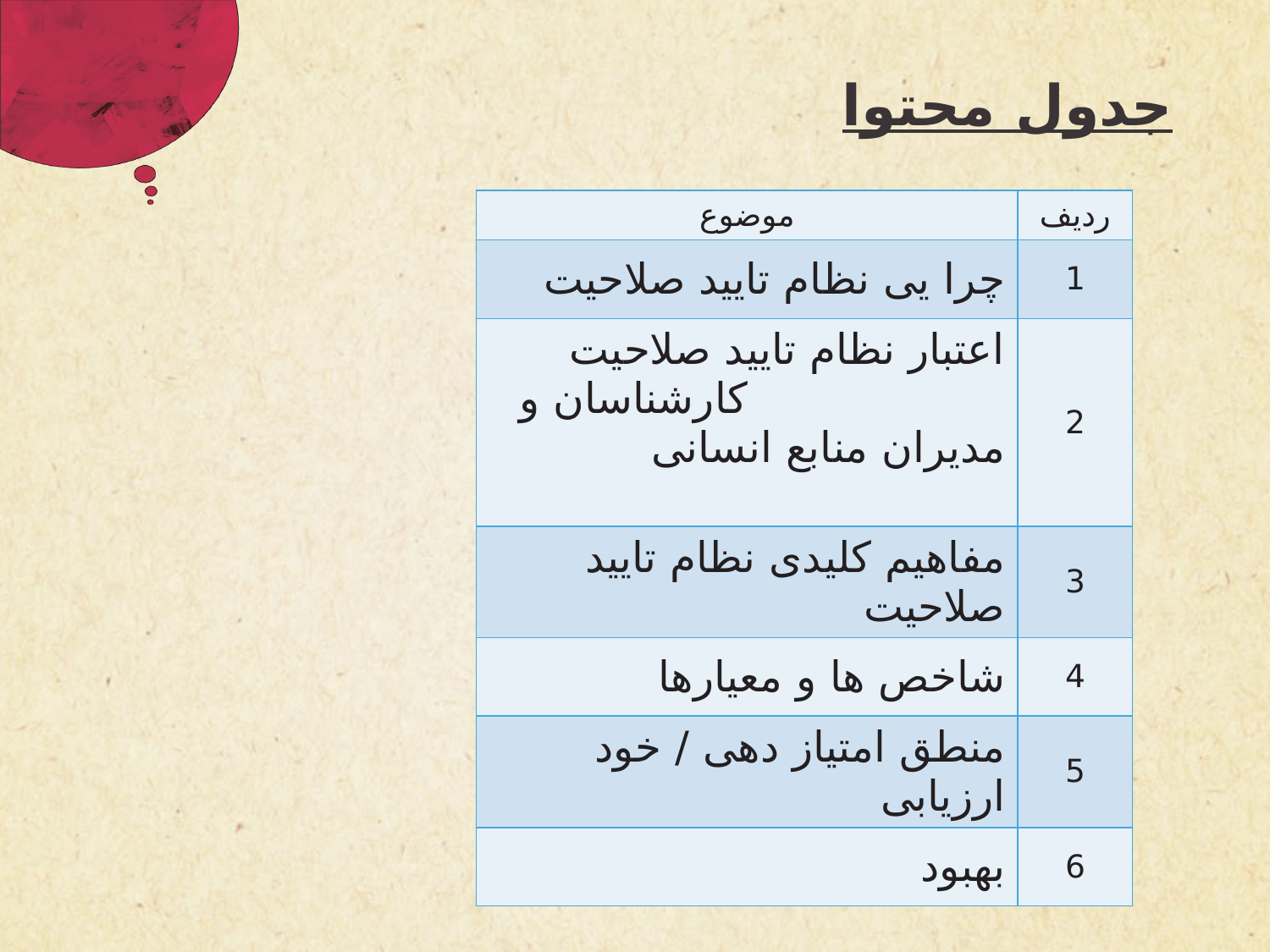

جدول محتوا
| موضوع | ردیف |
| --- | --- |
| چرا یی نظام تایید صلاحیت | 1 |
| اعتبار نظام تایید صلاحیت کارشناسان و مدیران منابع انسانی | 2 |
| مفاهیم کلیدی نظام تایید صلاحیت | 3 |
| شاخص ها و معیارها | 4 |
| منطق امتیاز دهی / خود ارزیابی | 5 |
| بهبود | 6 |